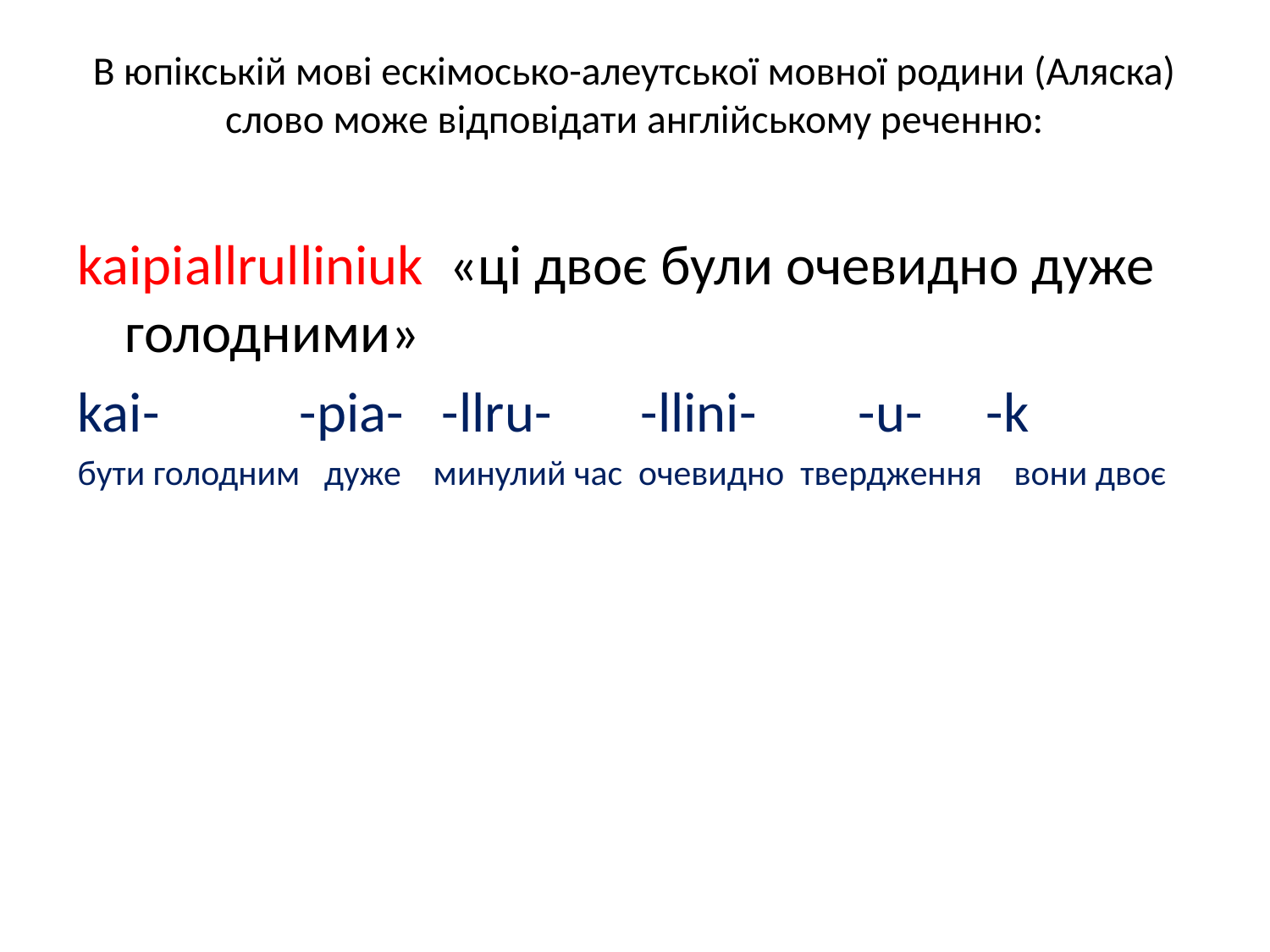

# В юпікській мові ескімосько-алеутської мовної родини (Аляска) слово може відповідати англійському реченню:
kaipiallrulliniuk  «ці двоє були очевидно дуже голодними»
kai-           -pia-   -llru-       -llini-        -u-     -k
бути голодним   дуже    минулий час  очевидно  твердження    вони двоє